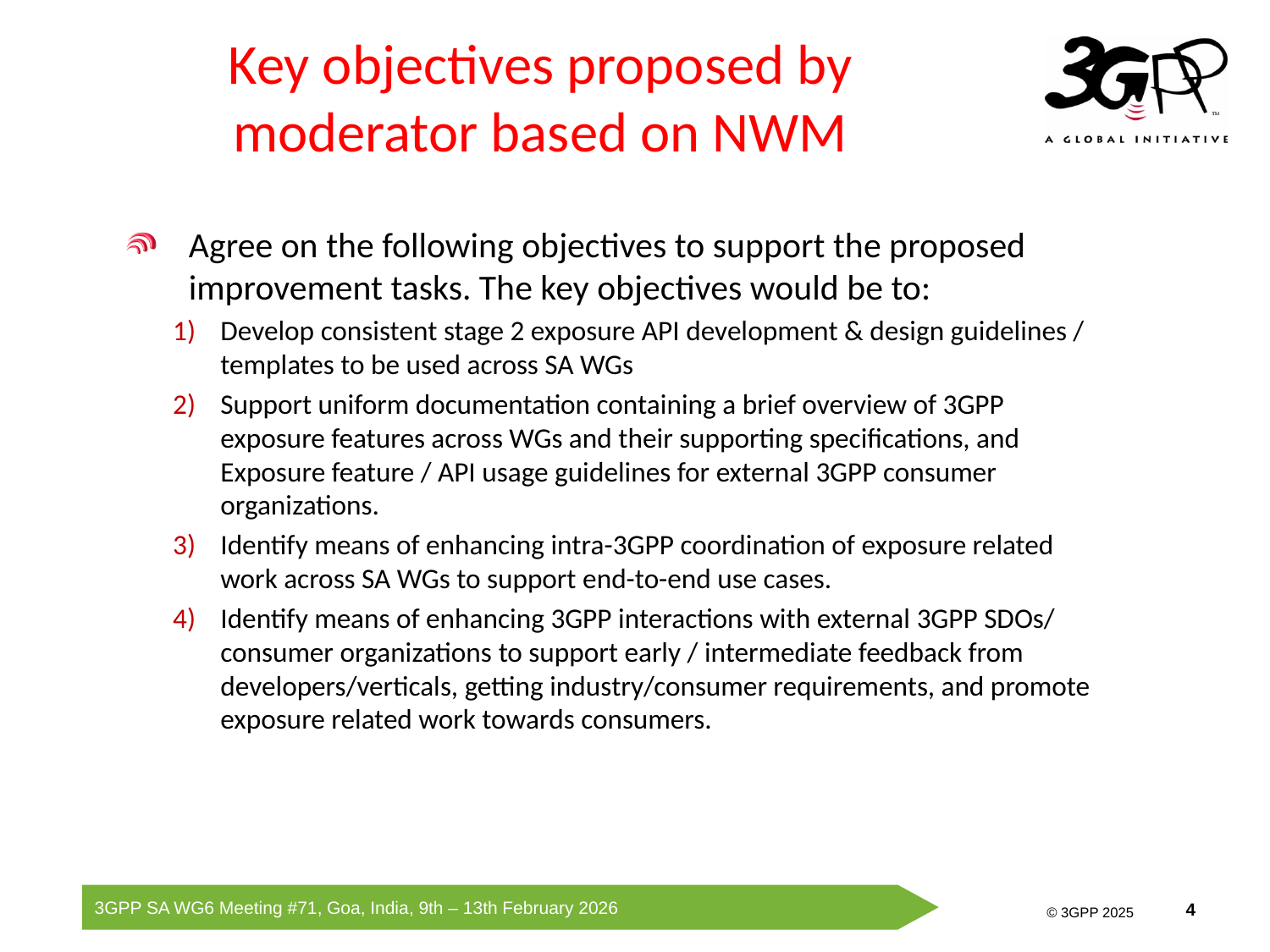

# Key objectives proposed by moderator based on NWM
Agree on the following objectives to support the proposed improvement tasks. The key objectives would be to:
Develop consistent stage 2 exposure API development & design guidelines / templates to be used across SA WGs
Support uniform documentation containing a brief overview of 3GPP exposure features across WGs and their supporting specifications, and Exposure feature / API usage guidelines for external 3GPP consumer organizations.
Identify means of enhancing intra-3GPP coordination of exposure related work across SA WGs to support end-to-end use cases.
Identify means of enhancing 3GPP interactions with external 3GPP SDOs/ consumer organizations to support early / intermediate feedback from developers/verticals, getting industry/consumer requirements, and promote exposure related work towards consumers.